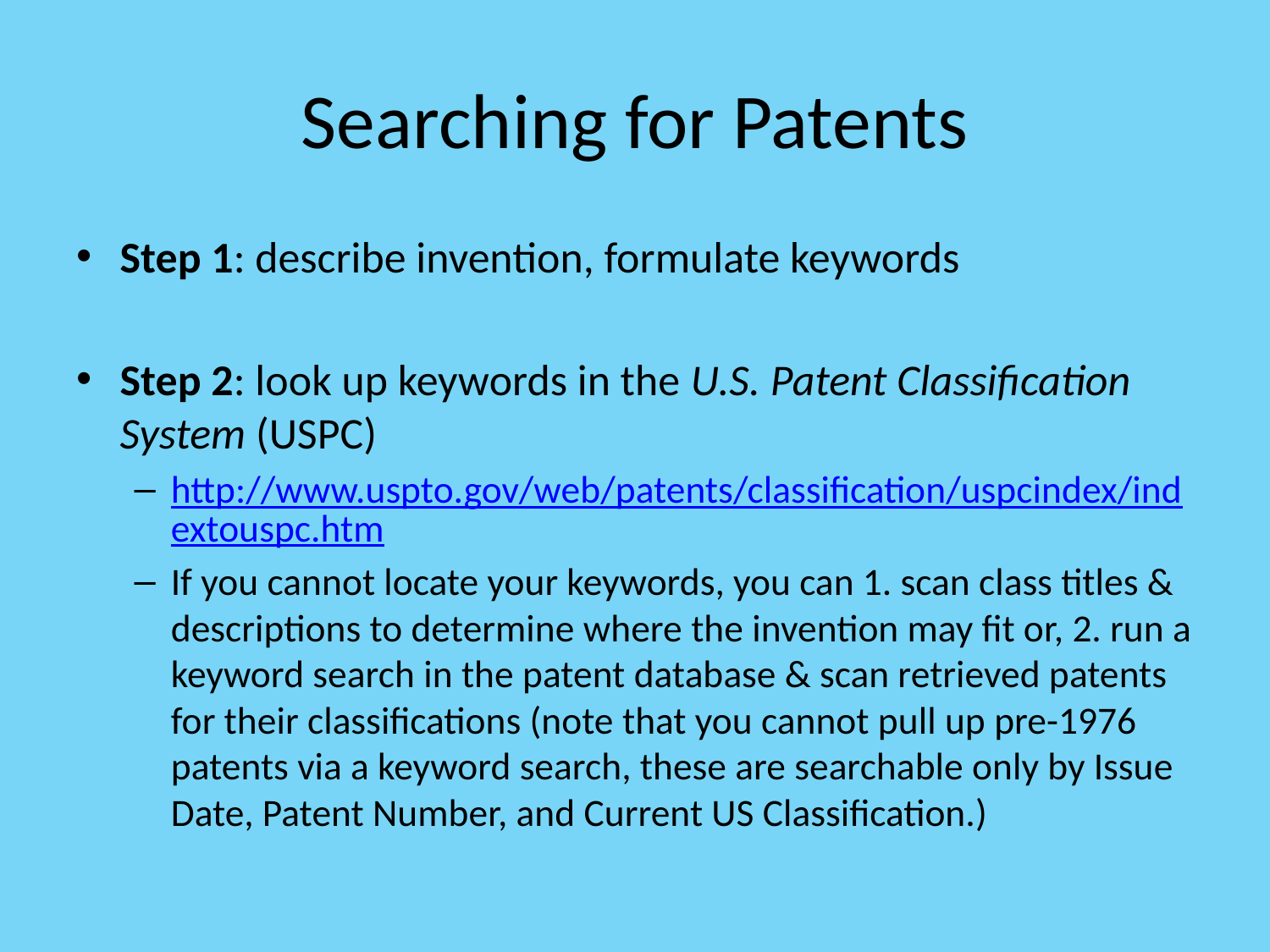

# Searching for Patents
Step 1: describe invention, formulate keywords

Step 2: look up keywords in the U.S. Patent Classification System (USPC)
http://www.uspto.gov/web/patents/classification/uspcindex/indextouspc.htm
If you cannot locate your keywords, you can 1. scan class titles & descriptions to determine where the invention may fit or, 2. run a keyword search in the patent database & scan retrieved patents for their classifications (note that you cannot pull up pre-1976 patents via a keyword search, these are searchable only by Issue Date, Patent Number, and Current US Classification.)